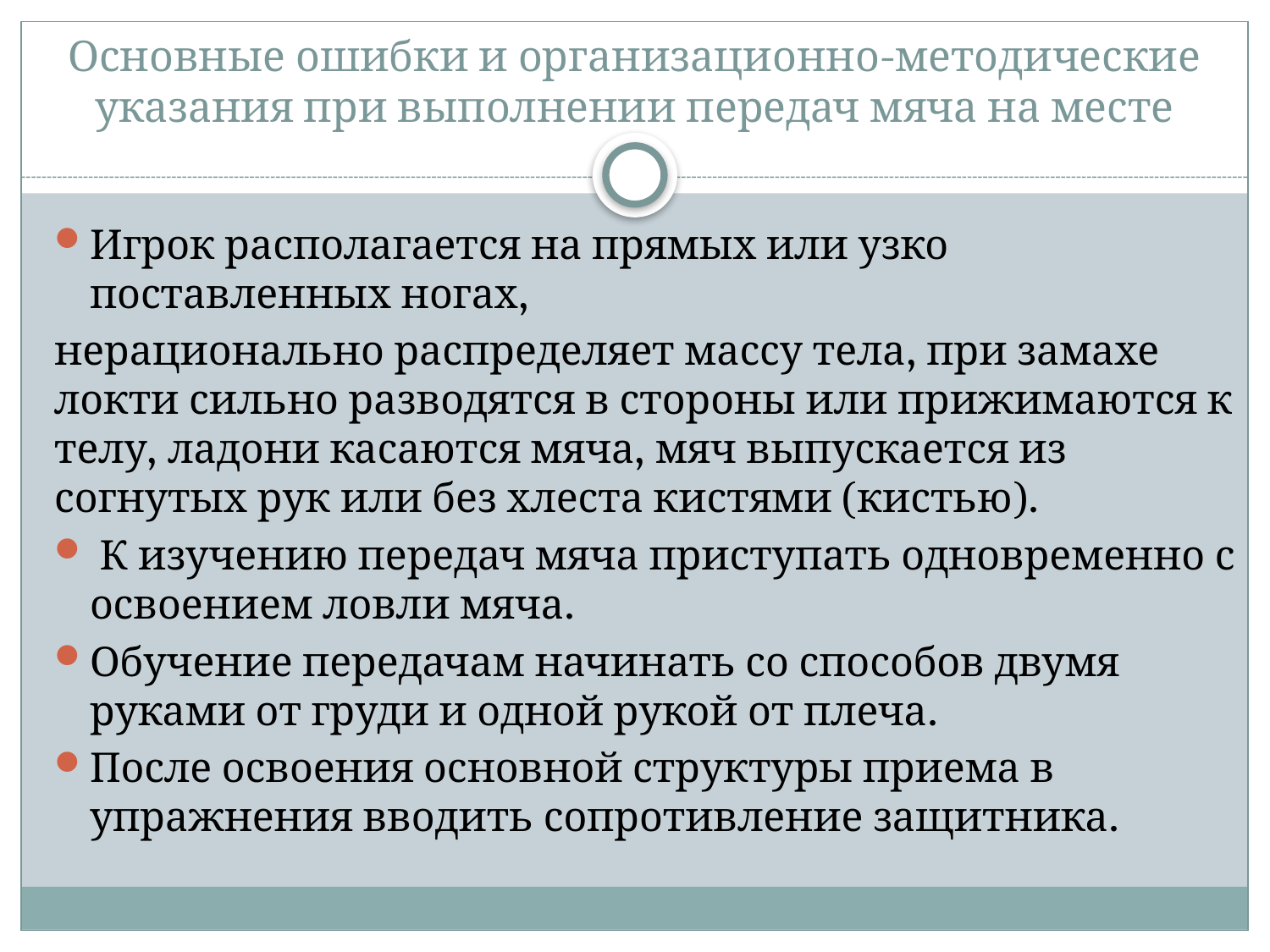

# Основные ошибки и организационно-методические указания при выполнении передач мяча на месте
Игрок располагается на прямых или узко поставленных ногах,
нерационально распределяет массу тела, при замахе локти сильно разводятся в стороны или прижимаются к телу, ладони касаются мяча, мяч выпускается из согнутых рук или без хлеста кистями (кистью).
 К изучению передач мяча приступать одновременно с освоением ловли мяча.
Обучение передачам начинать со способов двумя руками от груди и одной рукой от плеча.
После освоения основной структуры приема в упражнения вводить сопротивление защитника.